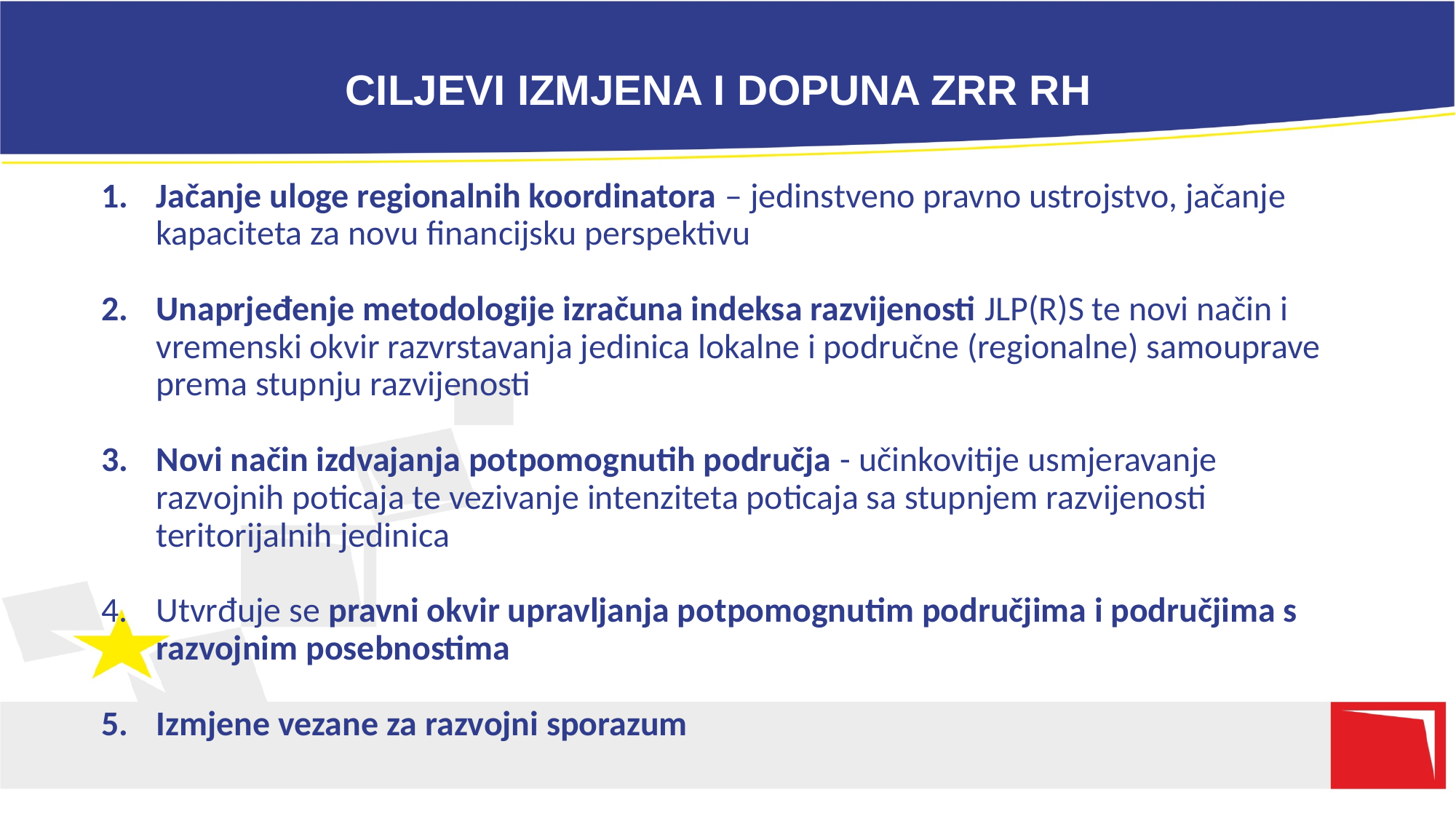

# CILJEVI IZMJENA I DOPUNA ZRR RH
Jačanje uloge regionalnih koordinatora – jedinstveno pravno ustrojstvo, jačanje kapaciteta za novu financijsku perspektivu

Unaprjeđenje metodologije izračuna indeksa razvijenosti JLP(R)S te novi način i vremenski okvir razvrstavanja jedinica lokalne i područne (regionalne) samouprave prema stupnju razvijenosti

Novi način izdvajanja potpomognutih područja - učinkovitije usmjeravanje razvojnih poticaja te vezivanje intenziteta poticaja sa stupnjem razvijenosti teritorijalnih jedinica

Utvrđuje se pravni okvir upravljanja potpomognutim područjima i područjima s razvojnim posebnostima

Izmjene vezane za razvojni sporazum